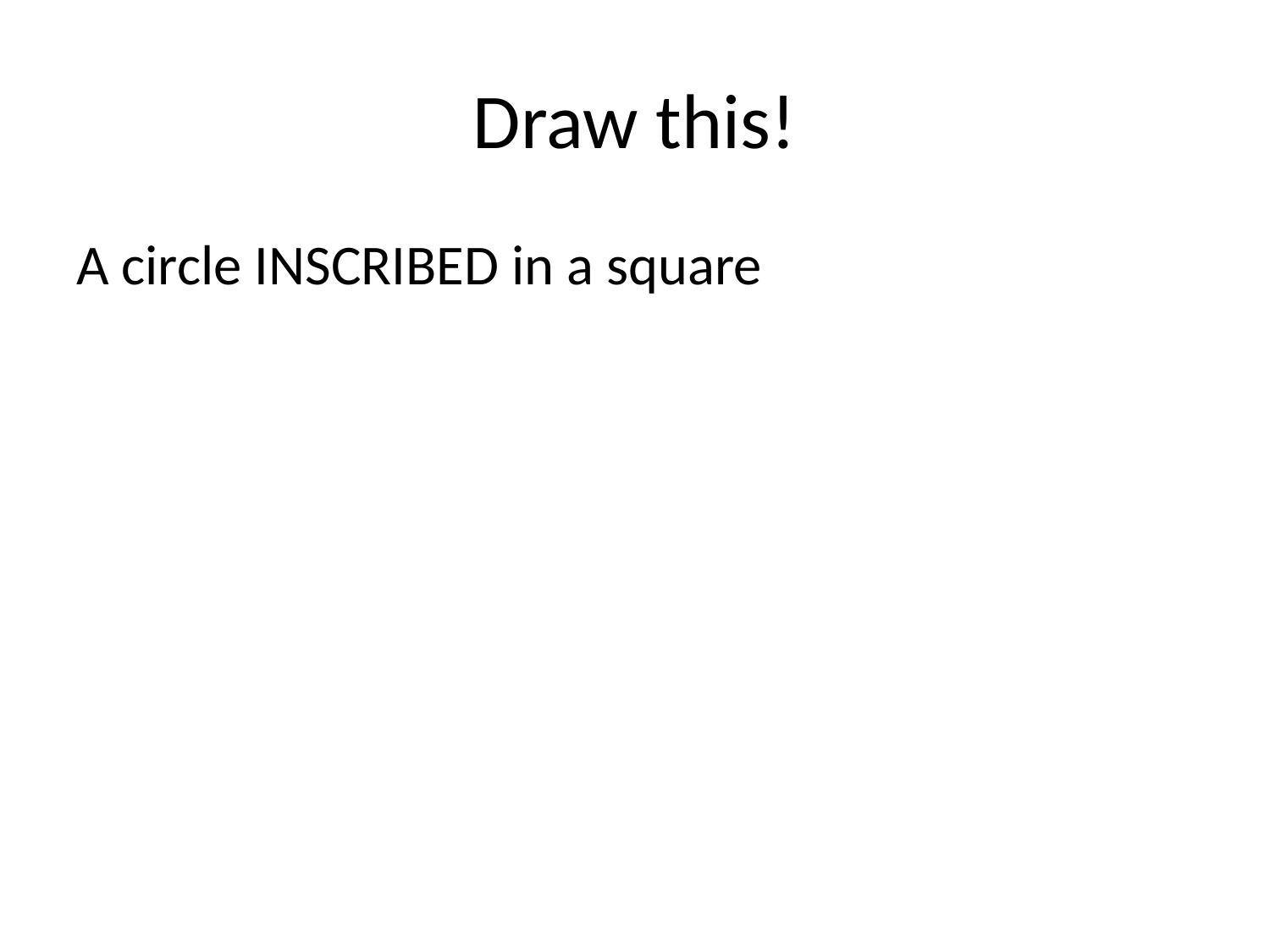

# Draw this!
A circle INSCRIBED in a square